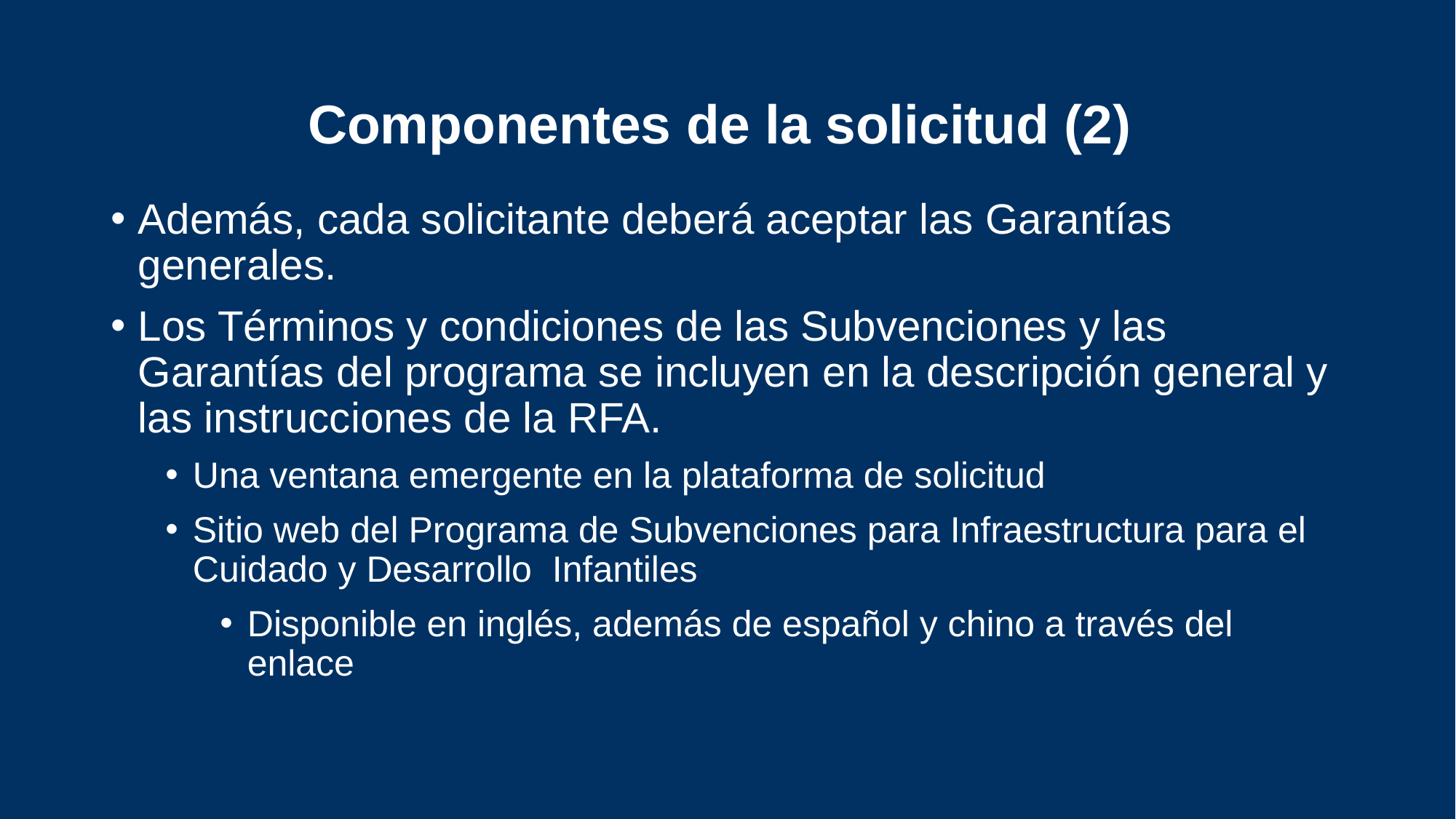

# Componentes de la solicitud (2)
Además, cada solicitante deberá aceptar las Garantías generales.
Los Términos y condiciones de las Subvenciones y las Garantías del programa se incluyen en la descripción general y las instrucciones de la RFA.
Una ventana emergente en la plataforma de solicitud
Sitio web del Programa de Subvenciones para Infraestructura para el Cuidado y Desarrollo  Infantiles
Disponible en inglés, además de español y chino a través del enlace